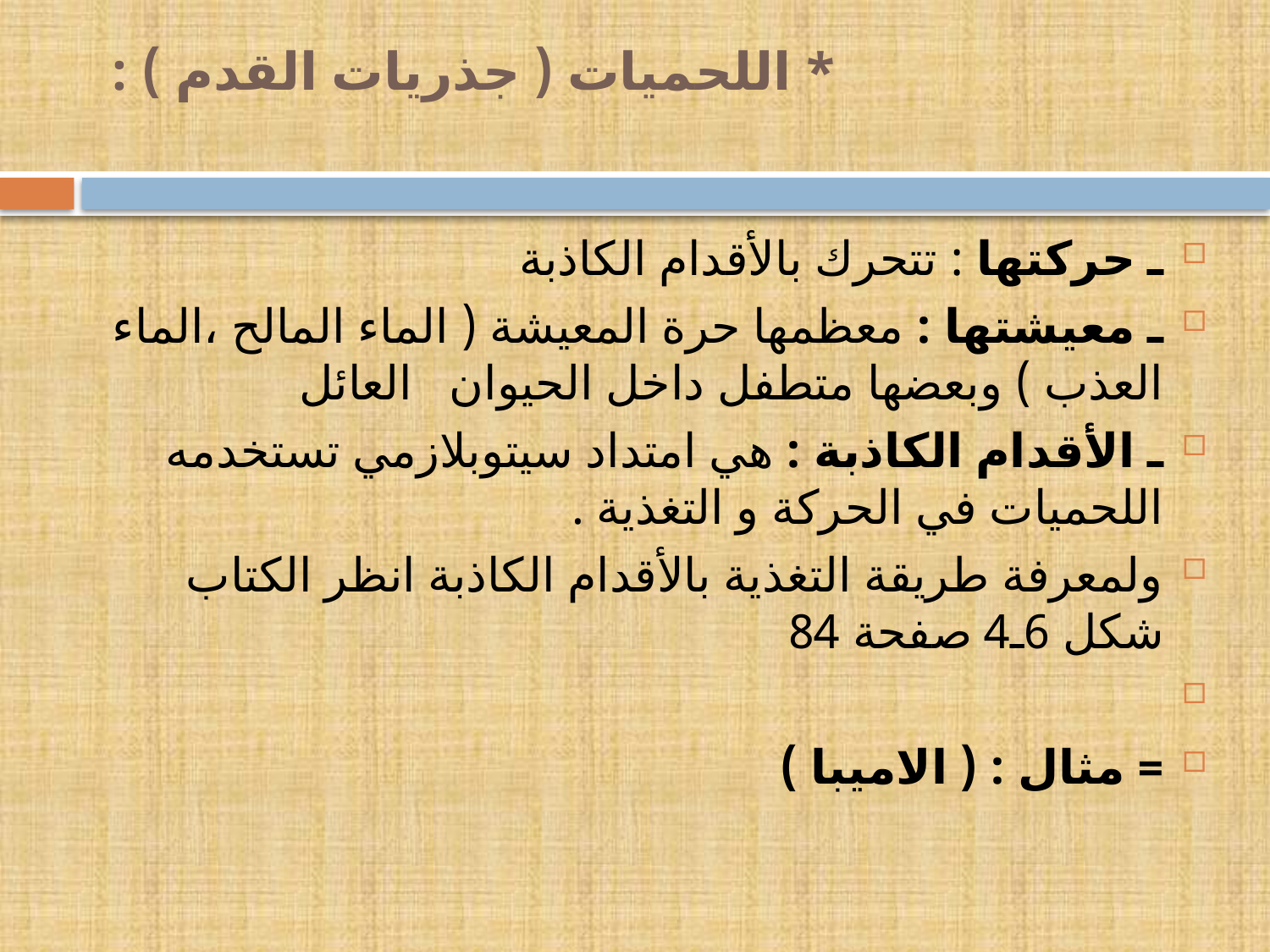

# * اللحميات ( جذريات القدم ) :
ـ حركتها : تتحرك بالأقدام الكاذبة
ـ معيشتها : معظمها حرة المعيشة ( الماء المالح ،الماء العذب ) وبعضها متطفل داخل الحيوان   العائل
ـ الأقدام الكاذبة : هي امتداد سيتوبلازمي تستخدمه اللحميات في الحركة و التغذية .
ولمعرفة طريقة التغذية بالأقدام الكاذبة انظر الكتاب شكل 6ـ4 صفحة 84

= مثال : ( الاميبا )